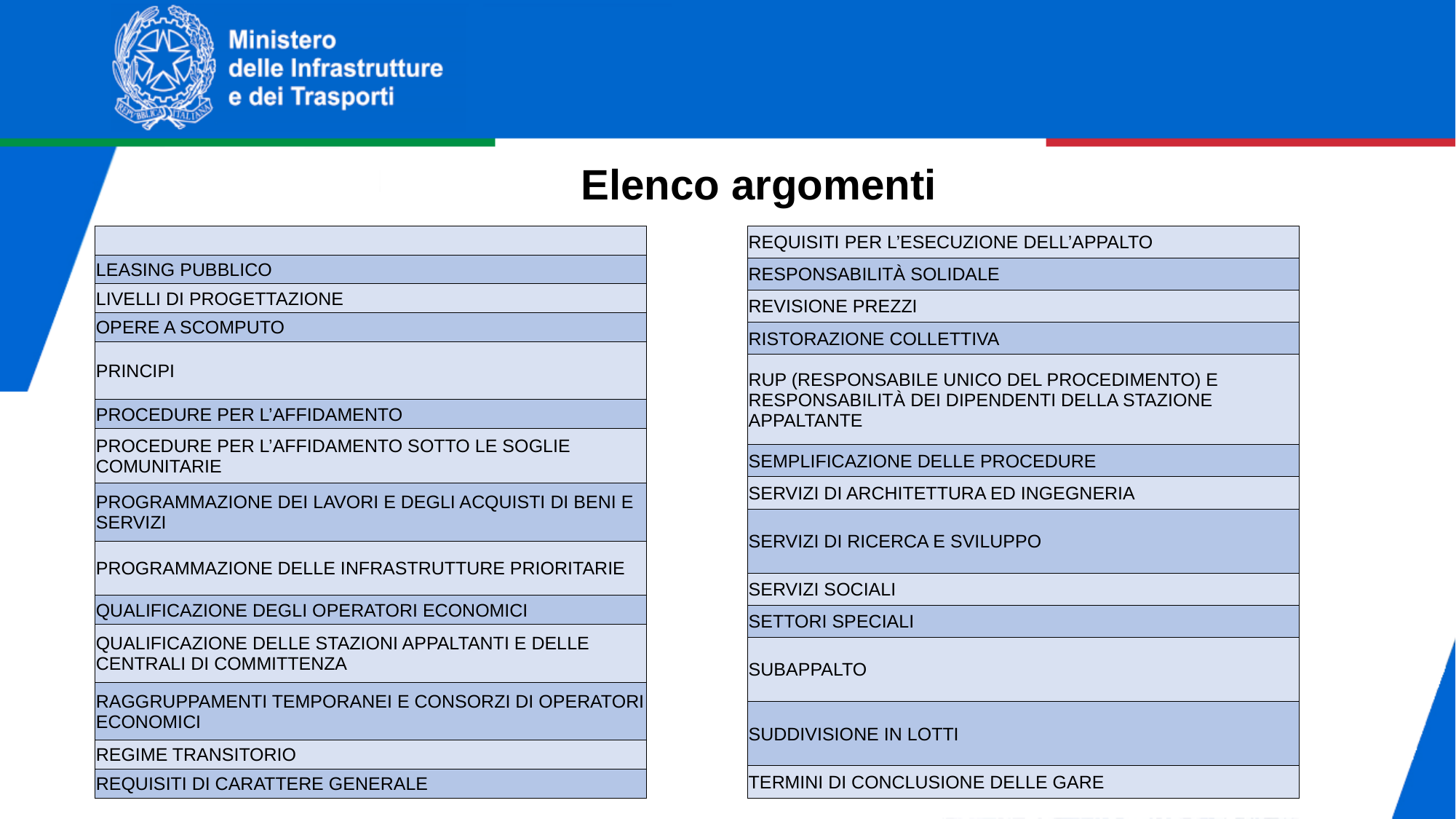

Elenco argomenti
|  |
| --- |
| LEASING PUBBLICO |
| LIVELLI DI PROGETTAZIONE |
| OPERE A SCOMPUTO |
| PRINCIPI |
| PROCEDURE PER L’AFFIDAMENTO |
| PROCEDURE PER L’AFFIDAMENTO SOTTO LE SOGLIE COMUNITARIE |
| PROGRAMMAZIONE DEI LAVORI E DEGLI ACQUISTI DI BENI E SERVIZI |
| PROGRAMMAZIONE DELLE INFRASTRUTTURE PRIORITARIE |
| QUALIFICAZIONE DEGLI OPERATORI ECONOMICI |
| QUALIFICAZIONE DELLE STAZIONI APPALTANTI E DELLE CENTRALI DI COMMITTENZA |
| RAGGRUPPAMENTI TEMPORANEI E CONSORZI DI OPERATORI ECONOMICI |
| REGIME TRANSITORIO |
| REQUISITI DI CARATTERE GENERALE |
| REQUISITI PER L’ESECUZIONE DELL’APPALTO |
| --- |
| RESPONSABILITÀ SOLIDALE |
| REVISIONE PREZZI |
| RISTORAZIONE COLLETTIVA |
| RUP (RESPONSABILE UNICO DEL PROCEDIMENTO) E RESPONSABILITÀ DEI DIPENDENTI DELLA STAZIONE APPALTANTE |
| SEMPLIFICAZIONE DELLE PROCEDURE |
| SERVIZI DI ARCHITETTURA ED INGEGNERIA |
| SERVIZI DI RICERCA E SVILUPPO |
| SERVIZI SOCIALI |
| SETTORI SPECIALI |
| SUBAPPALTO |
| SUDDIVISIONE IN LOTTI |
| TERMINI DI CONCLUSIONE DELLE GARE |